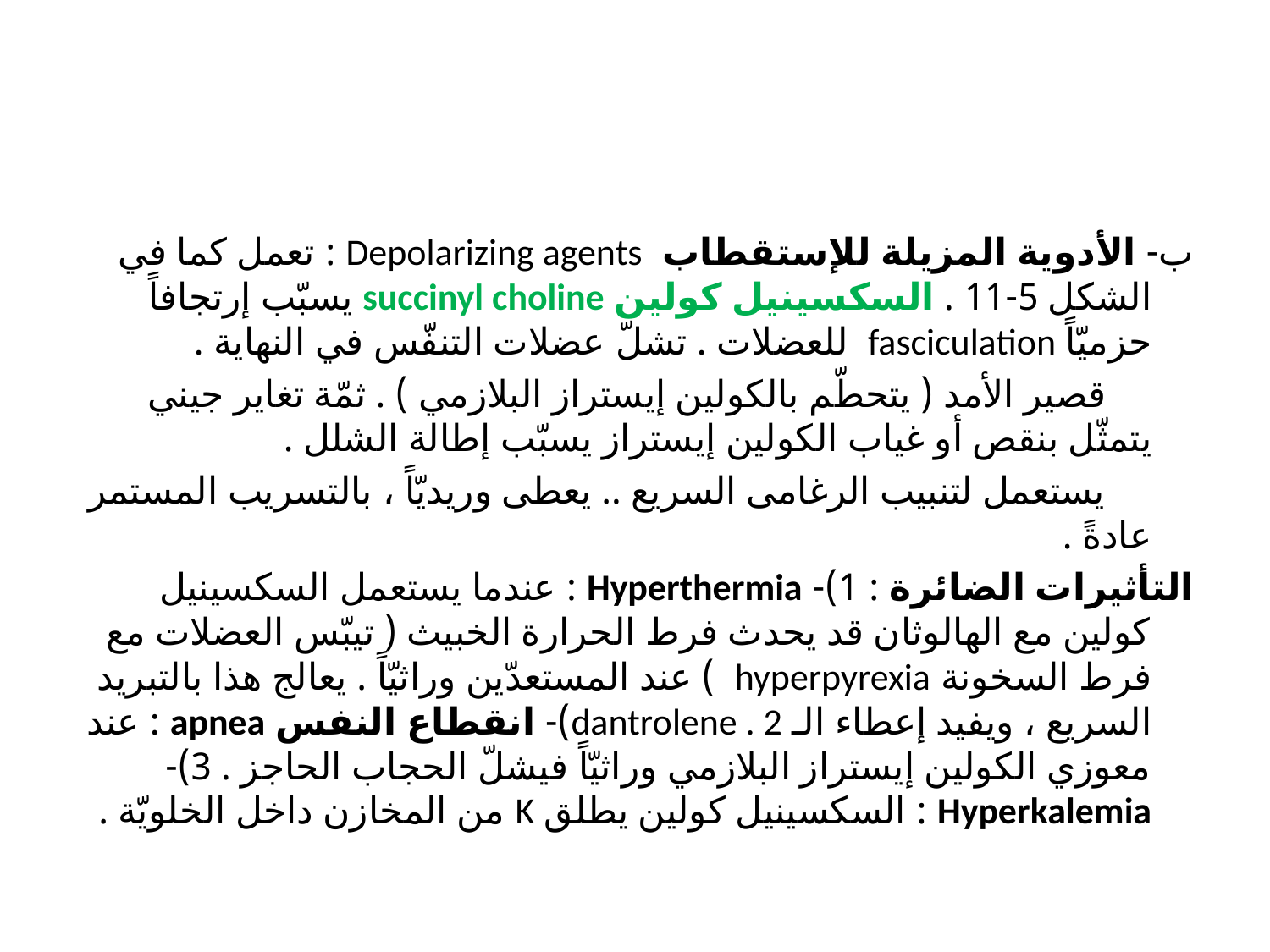

#
ب- الأدوية المزيلة للإستقطاب  Depolarizing agents : تعمل كما في الشكل 5-11 . السكسينيل كولين succinyl choline يسبّب إرتجافاً حزميّاً fasciculation  للعضلات . تشلّ عضلات التنفّس في النهاية .
         قصير الأمد ( يتحطّم بالكولين إيستراز البلازمي ) . ثمّة تغاير جيني يتمثّل بنقص أو غياب الكولين إيستراز يسبّب إطالة الشلل .
         يستعمل لتنبيب الرغامى السريع .. يعطى وريديّاً ، بالتسريب المستمر عادةً .
التأثيرات الضائرة : 1)- Hyperthermia : عندما يستعمل السكسينيل كولين مع الهالوثان قد يحدث فرط الحرارة الخبيث ( تيبّس العضلات مع فرط السخونة hyperpyrexia  ) عند المستعدّين وراثيّاً . يعالج هذا بالتبريد السريع ، ويفيد إعطاء الـ dantrolene . 2)- انقطاع النفس apnea : عند معوزي الكولين إيستراز البلازمي وراثيّاً فيشلّ الحجاب الحاجز . 3)- Hyperkalemia : السكسينيل كولين يطلق K من المخازن داخل الخلويّة .